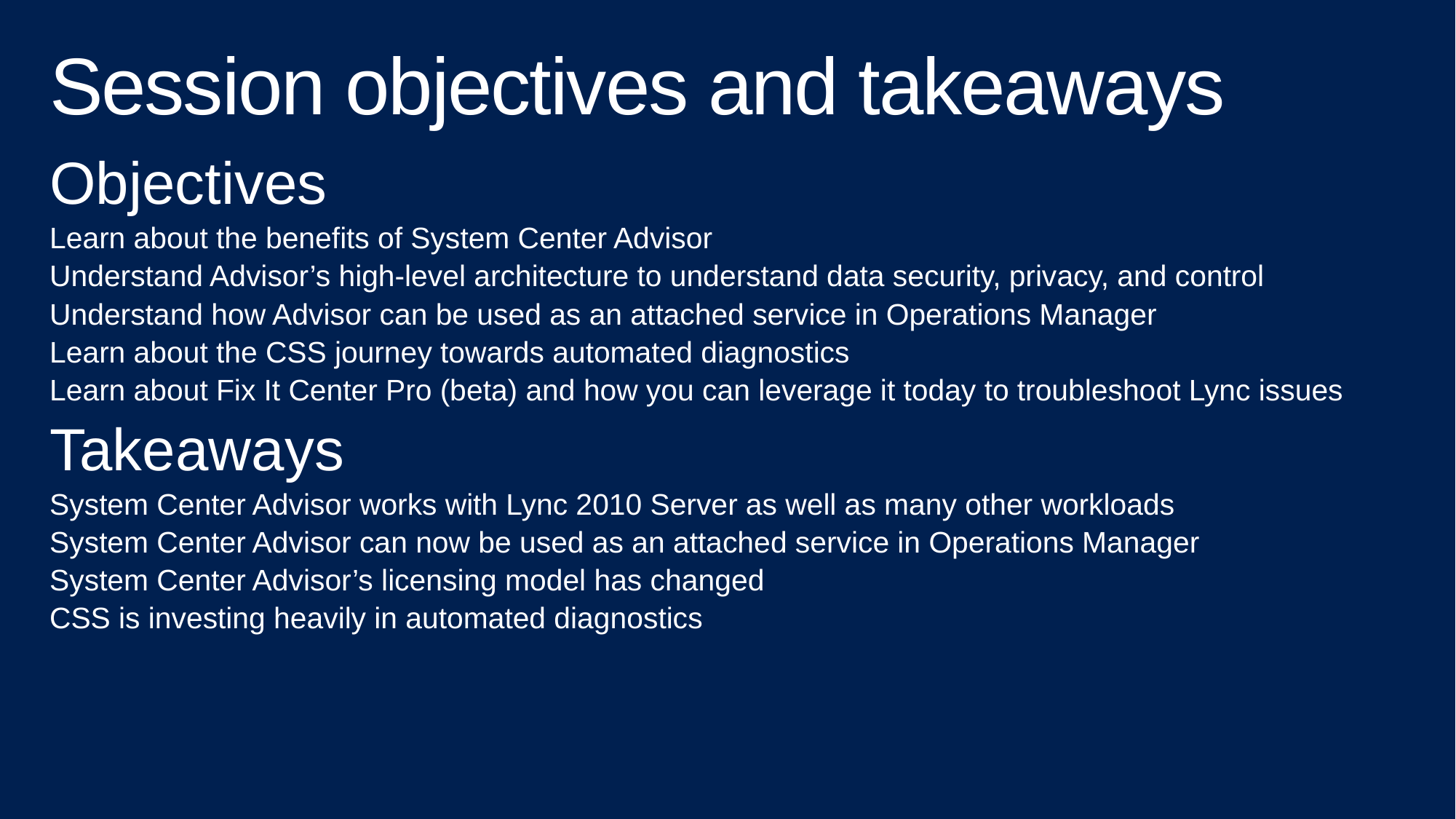

# Session objectives and takeaways
Objectives
Learn about the benefits of System Center Advisor
Understand Advisor’s high-level architecture to understand data security, privacy, and control
Understand how Advisor can be used as an attached service in Operations Manager
Learn about the CSS journey towards automated diagnostics
Learn about Fix It Center Pro (beta) and how you can leverage it today to troubleshoot Lync issues
Takeaways
System Center Advisor works with Lync 2010 Server as well as many other workloads
System Center Advisor can now be used as an attached service in Operations Manager
System Center Advisor’s licensing model has changed
CSS is investing heavily in automated diagnostics